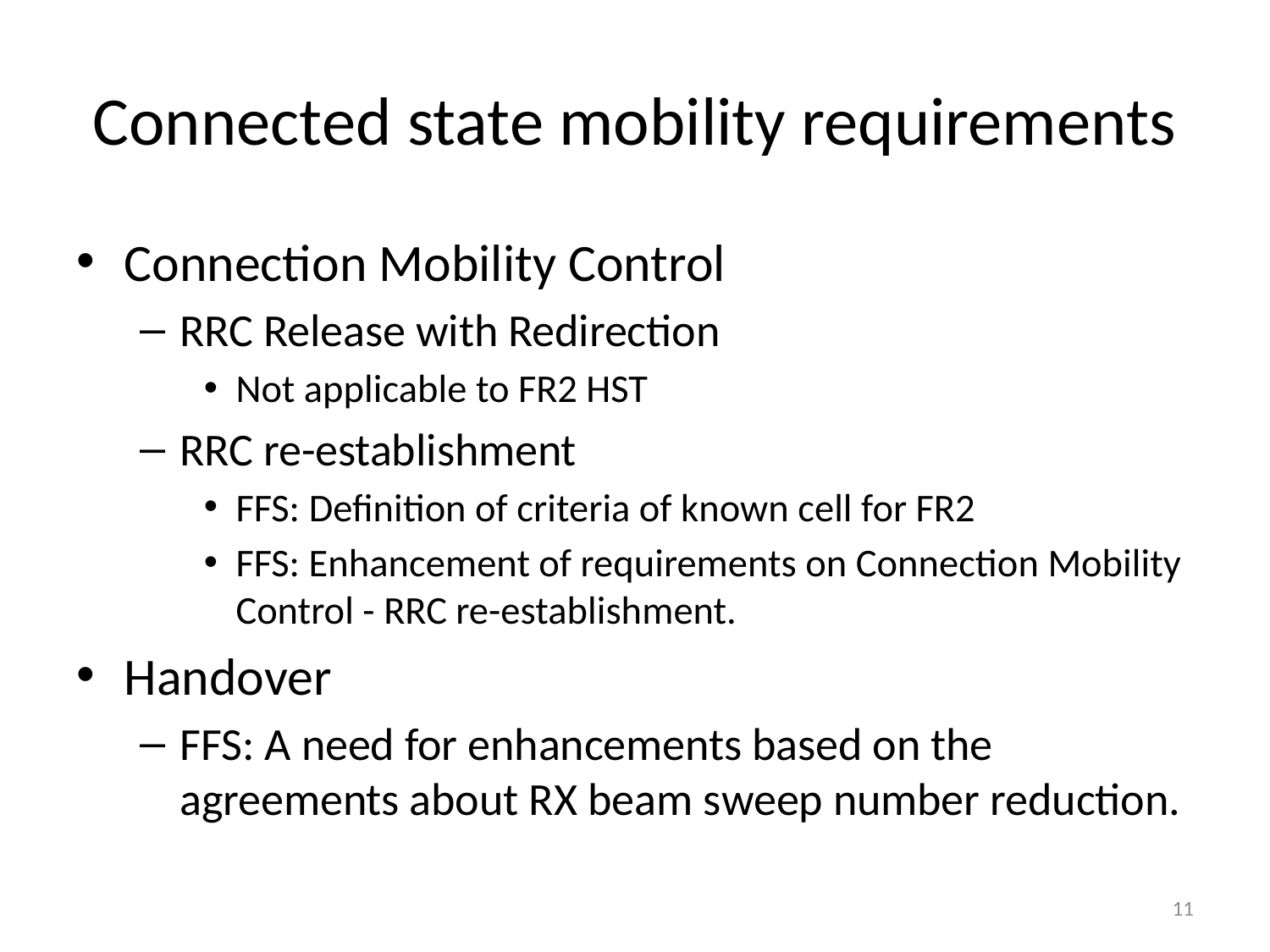

# Connected state mobility requirements
Connection Mobility Control
RRC Release with Redirection
Not applicable to FR2 HST
RRC re-establishment
FFS: Definition of criteria of known cell for FR2
FFS: Enhancement of requirements on Connection Mobility Control - RRC re-establishment.
Handover
FFS: A need for enhancements based on the agreements about RX beam sweep number reduction.
11